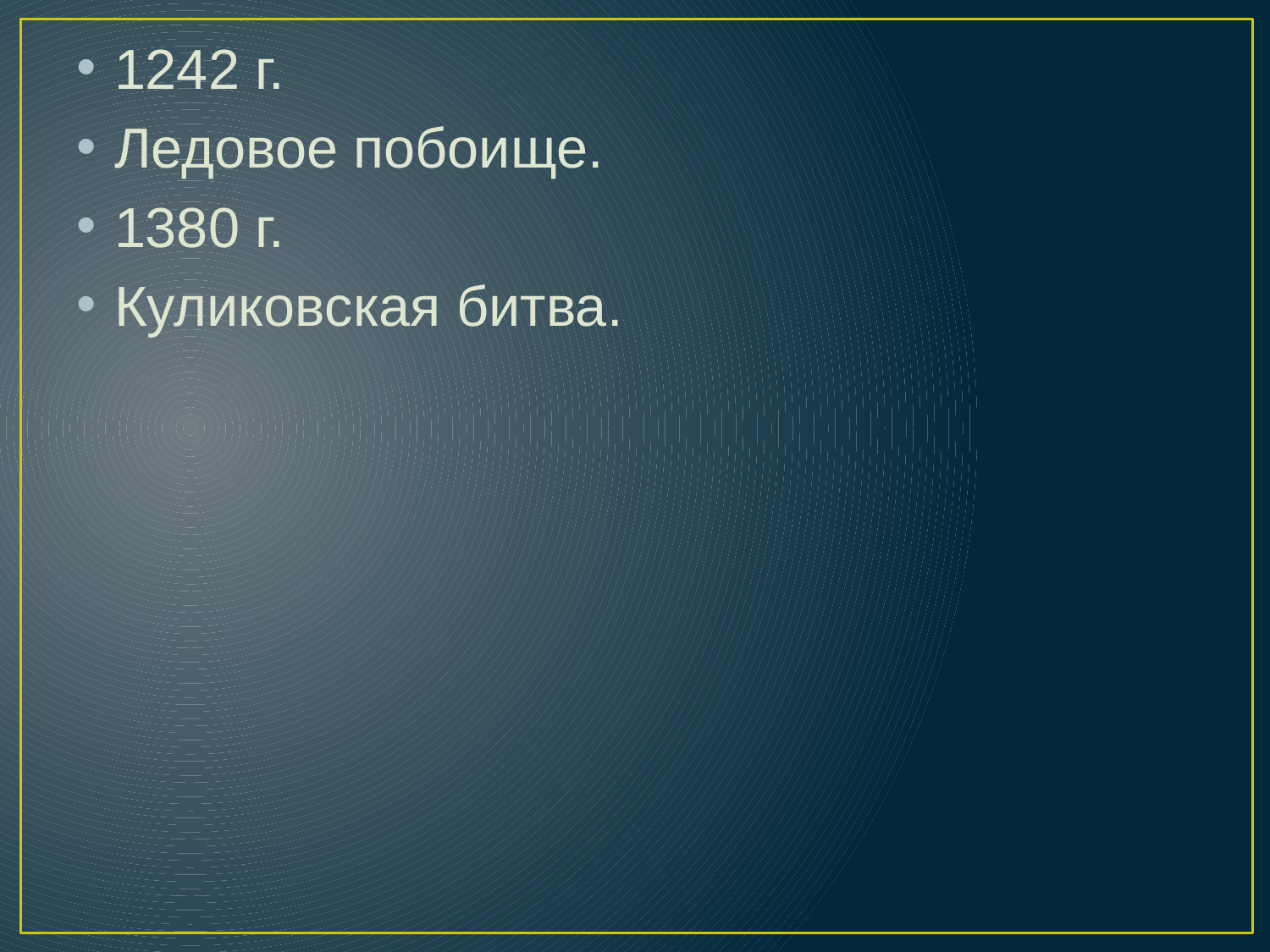

1242 г.
Ледовое побоище.
1380 г.
Куликовская битва.

#